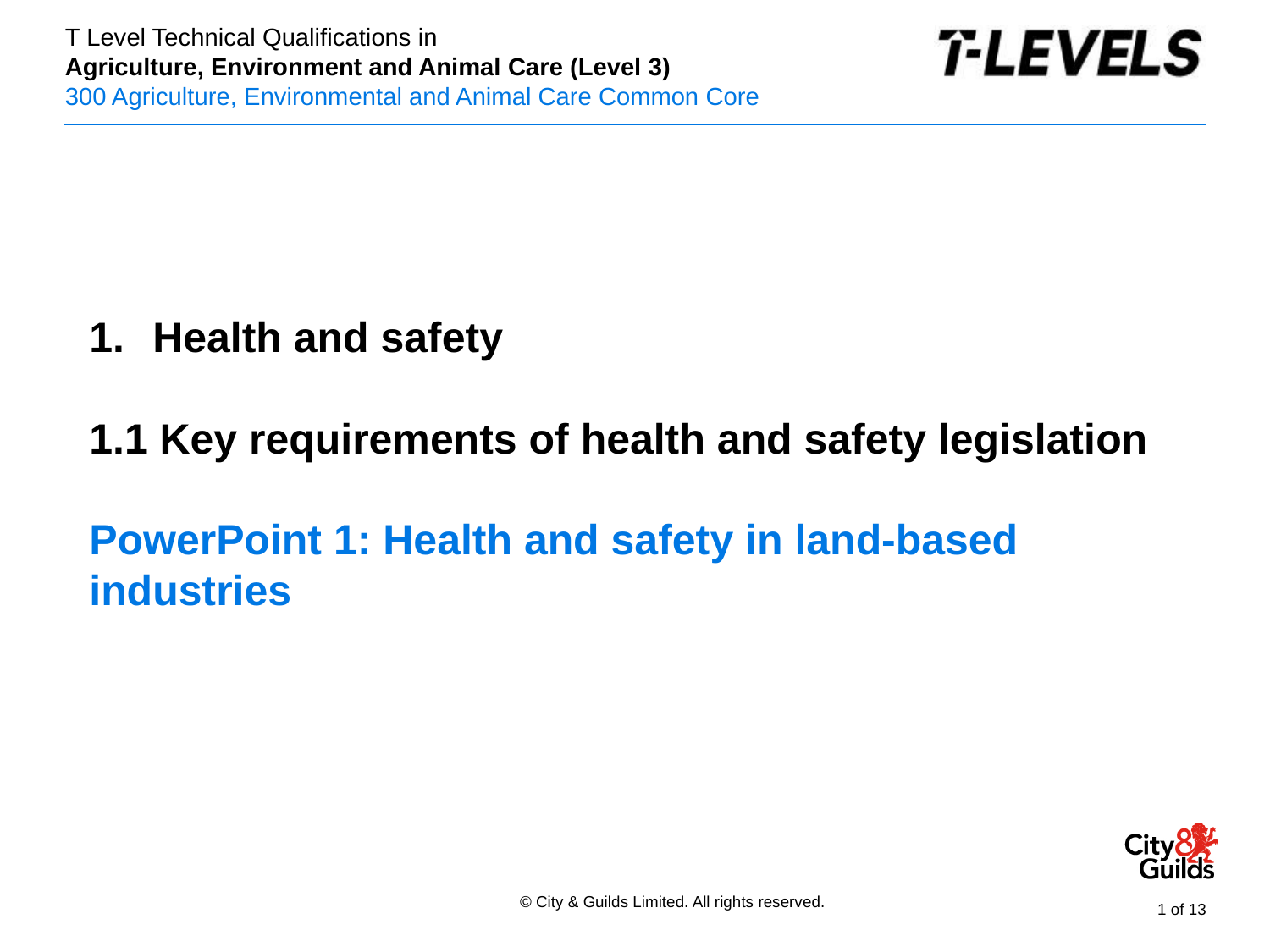

Health and safety

1.1 Key requirements of health and safety legislation
# PowerPoint 1: Health and safety in land-based industries